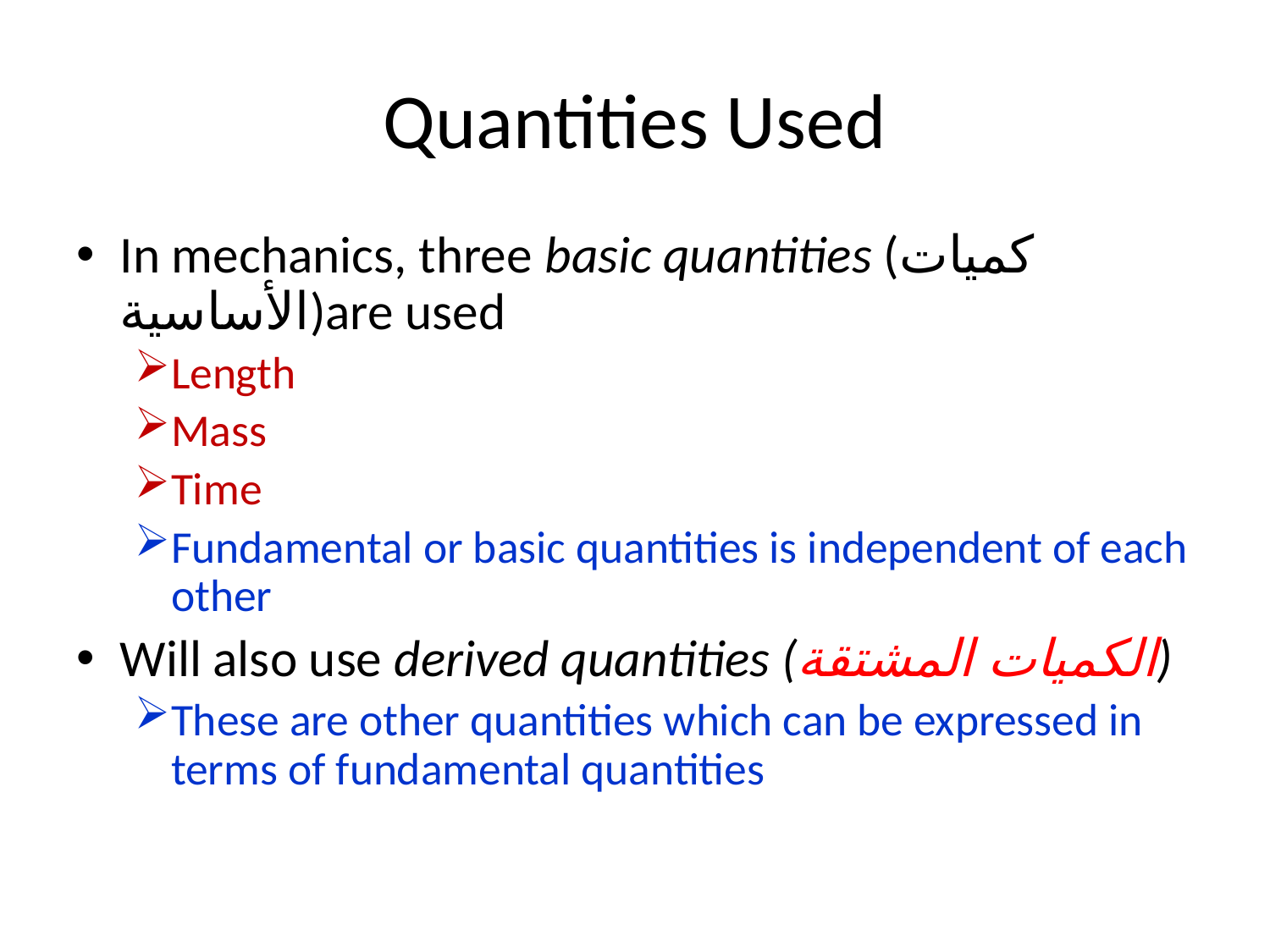

# Quantities Used
In mechanics, three basic quantities (كميات الأساسية)are used
Length
Mass
Time
Fundamental or basic quantities is independent of each other
Will also use derived quantities (الكميات المشتقة)
These are other quantities which can be expressed in terms of fundamental quantities